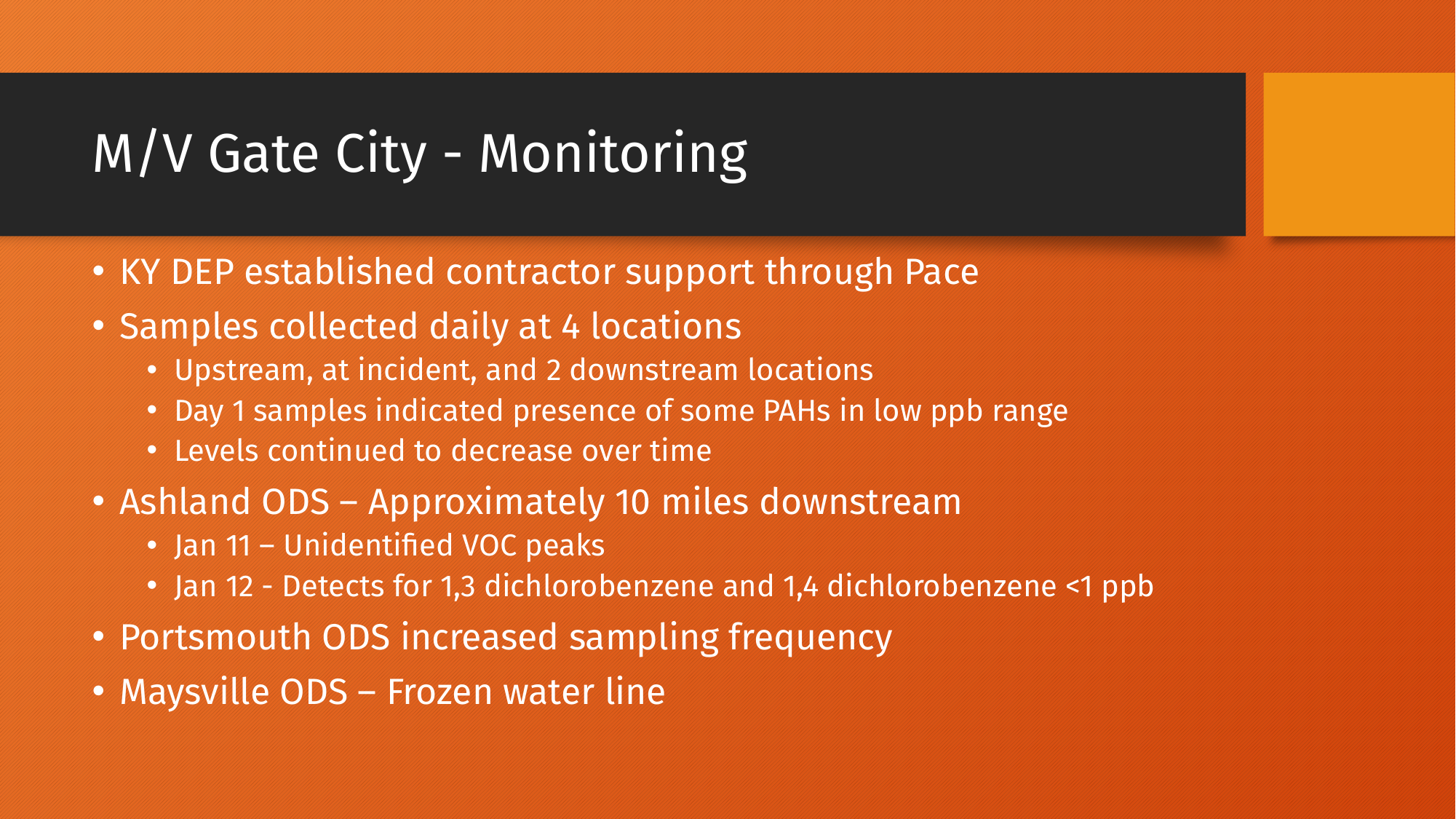

# M/V Gate City - Monitoring
KY DEP established contractor support through Pace
Samples collected daily at 4 locations
Upstream, at incident, and 2 downstream locations
Day 1 samples indicated presence of some PAHs in low ppb range
Levels continued to decrease over time
Ashland ODS – Approximately 10 miles downstream
Jan 11 – Unidentified VOC peaks
Jan 12 - Detects for 1,3 dichlorobenzene and 1,4 dichlorobenzene <1 ppb
Portsmouth ODS increased sampling frequency
Maysville ODS – Frozen water line